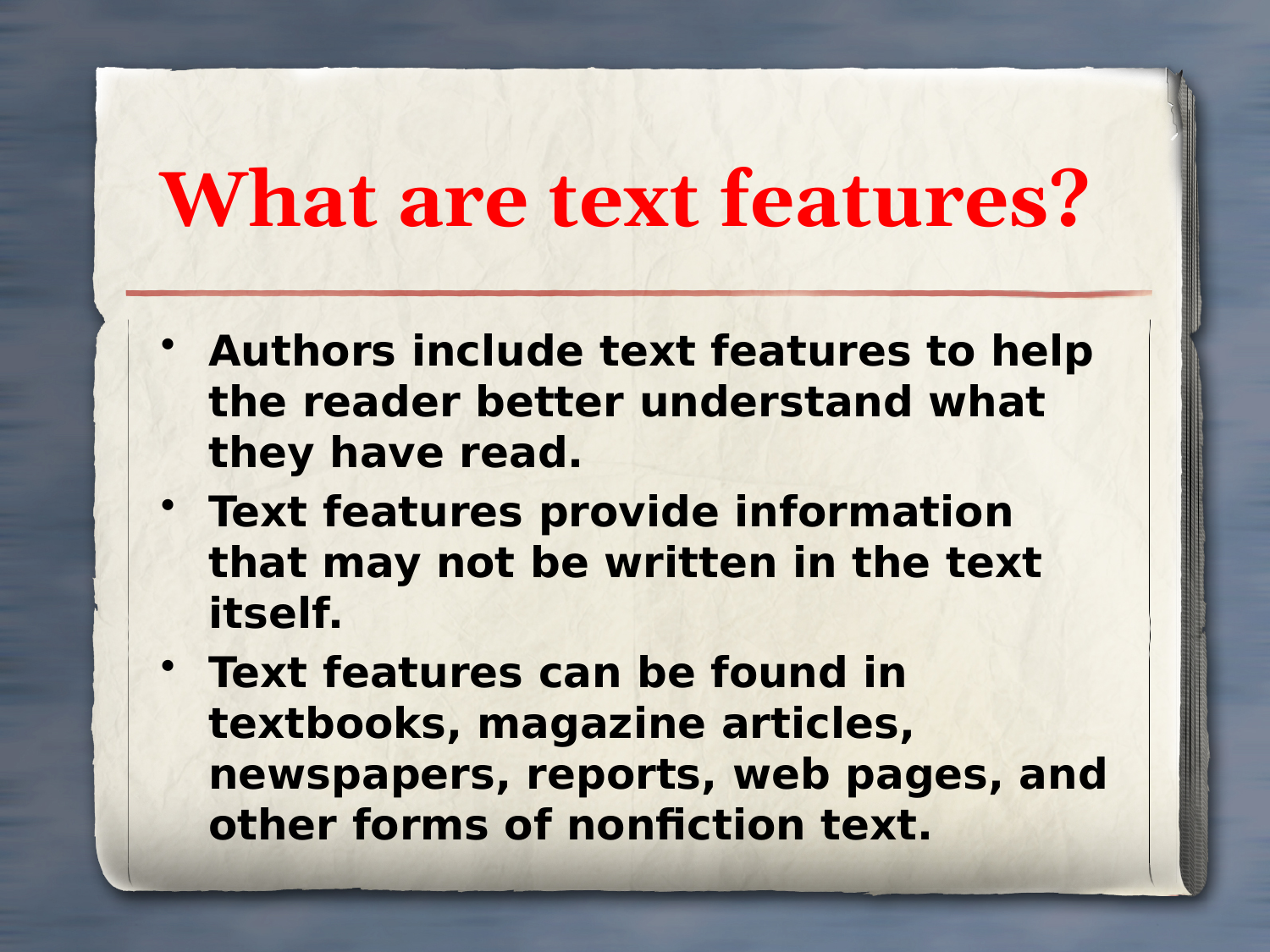

# What are text features?
Authors include text features to help the reader better understand what they have read.
Text features provide information that may not be written in the text itself.
Text features can be found in textbooks, magazine articles, newspapers, reports, web pages, and other forms of nonfiction text.